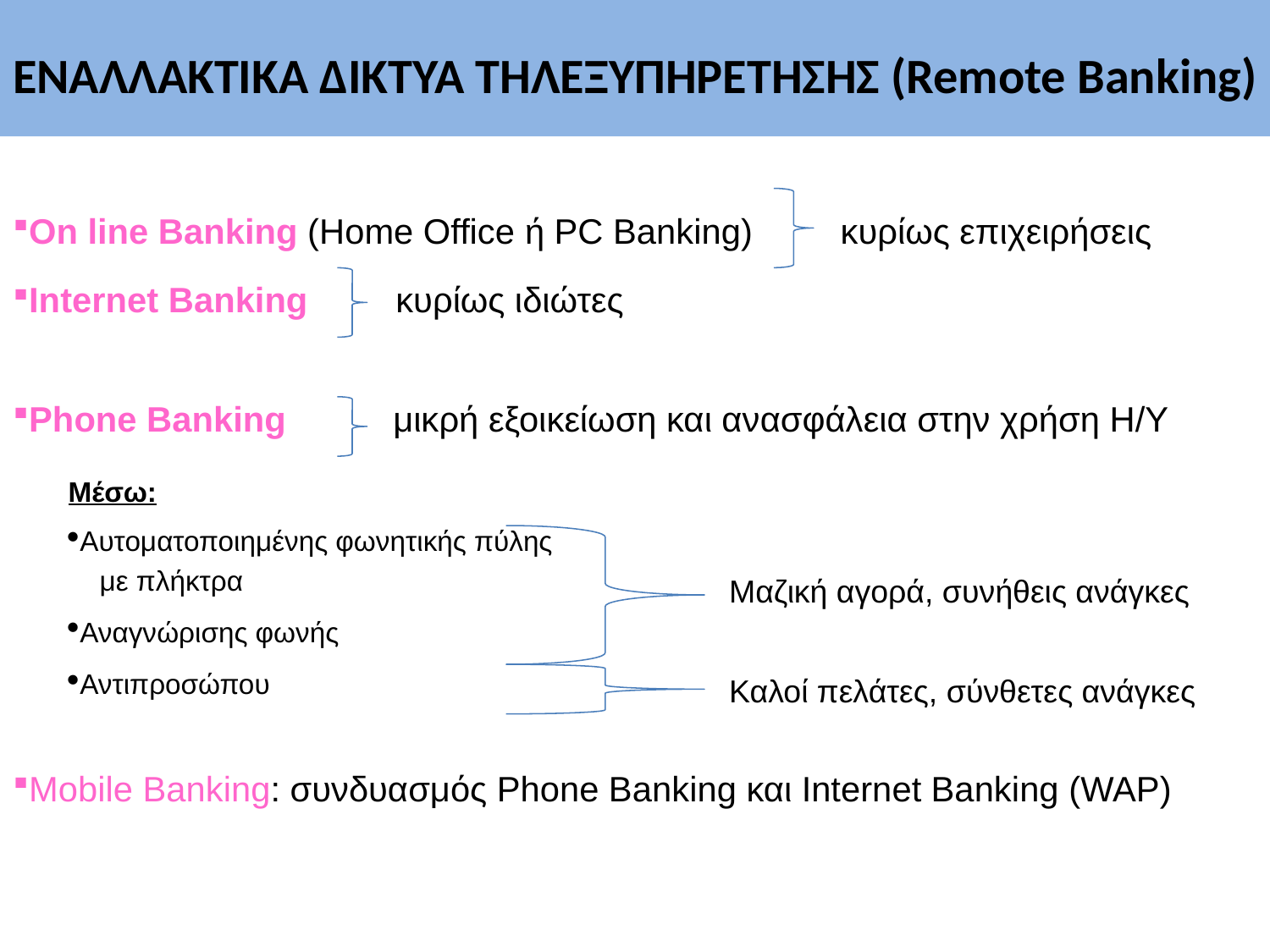

ΕΝΑΛΛΑΚΤΙΚΑ ΔΙΚΤΥΑ ΤΗΛΕΞΥΠΗΡΕΤΗΣΗΣ (Remote Banking)

On line Banking (Home Office ή PC Banking)         κυρίως επιχειρήσεις

Internet Banking         κυρίως ιδιώτες

Phone Banking           μικρή εξοικείωση και ανασφάλεια στην χρήση Η/Υ

Μέσω:

Αυτοματοποιημένης φωνητικής πύλης
    με πλήκτρα

Αναγνώρισης φωνής

Αντιπροσώπου

Mobile Banking: συνδυασμός Phone Banking και Internet Banking (WAP)

Μαζική αγορά, συνήθεις ανάγκες

Καλοί πελάτες, σύνθετες ανάγκες